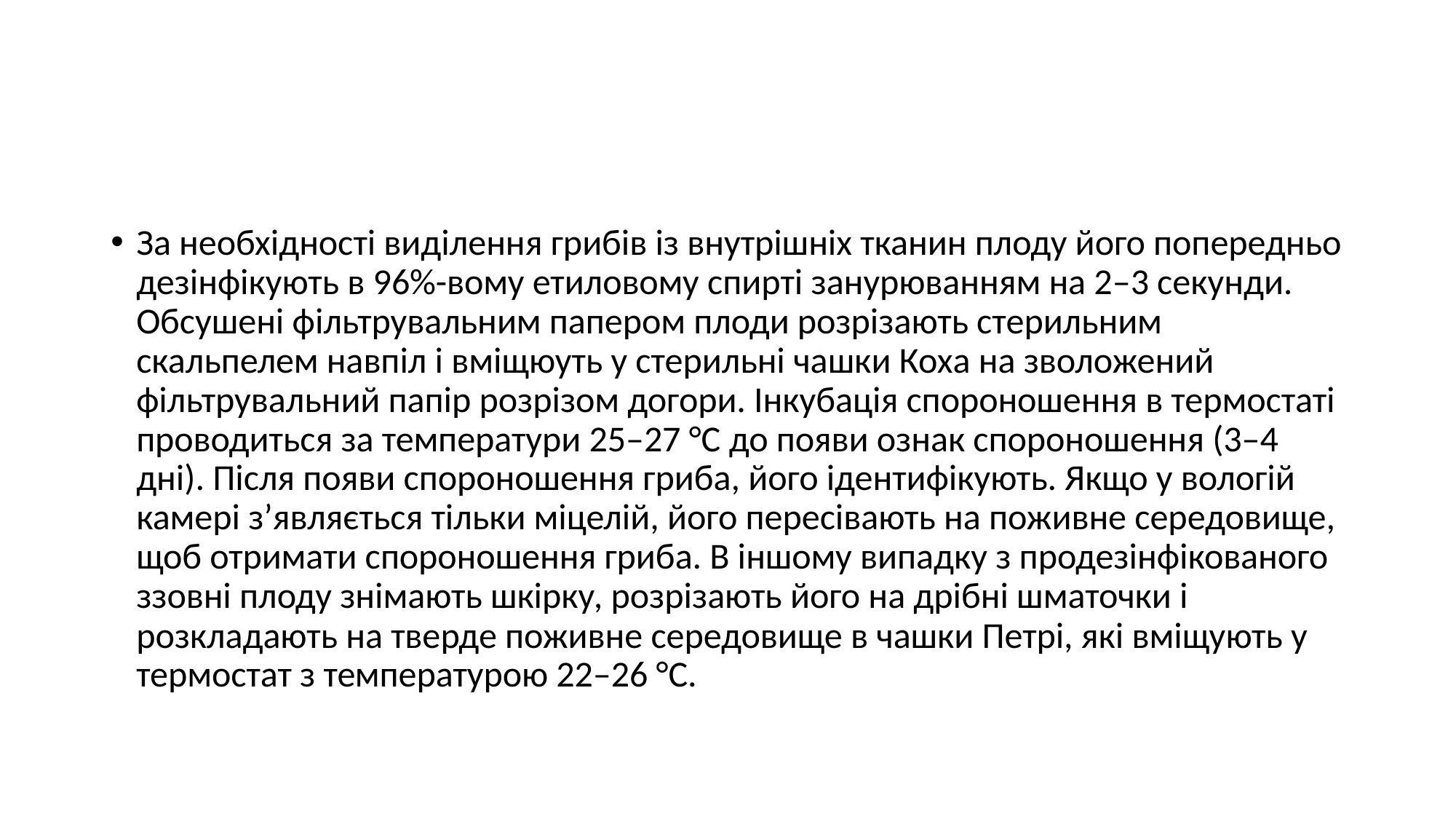

#
За необхідності виділення грибів із внутрішніх тканин плоду його попередньо дезінфікують в 96%-вому етиловому спирті занурюванням на 2–3 секунди. Обсушені фільтрувальним папером плоди розрізають стерильним скальпелем навпіл і вміщюуть у стерильні чашки Коха на зволожений фільтрувальний папір розрізом догори. Інкубація спороношення в термостаті проводиться за температури 25–27 °С до появи ознак спороношення (3–4 дні). Після появи спороношення гриба, його ідентифікують. Якщо у вологій камері з’являється тільки міцелій, його пересівають на поживне середовище, щоб отримати спороношення гриба. В іншому випадку з продезінфікованого ззовні плоду знімають шкірку, розрізають його на дрібні шматочки і розкладають на тверде поживне середовище в чашки Петрі, які вміщують у термостат з температурою 22–26 °С.